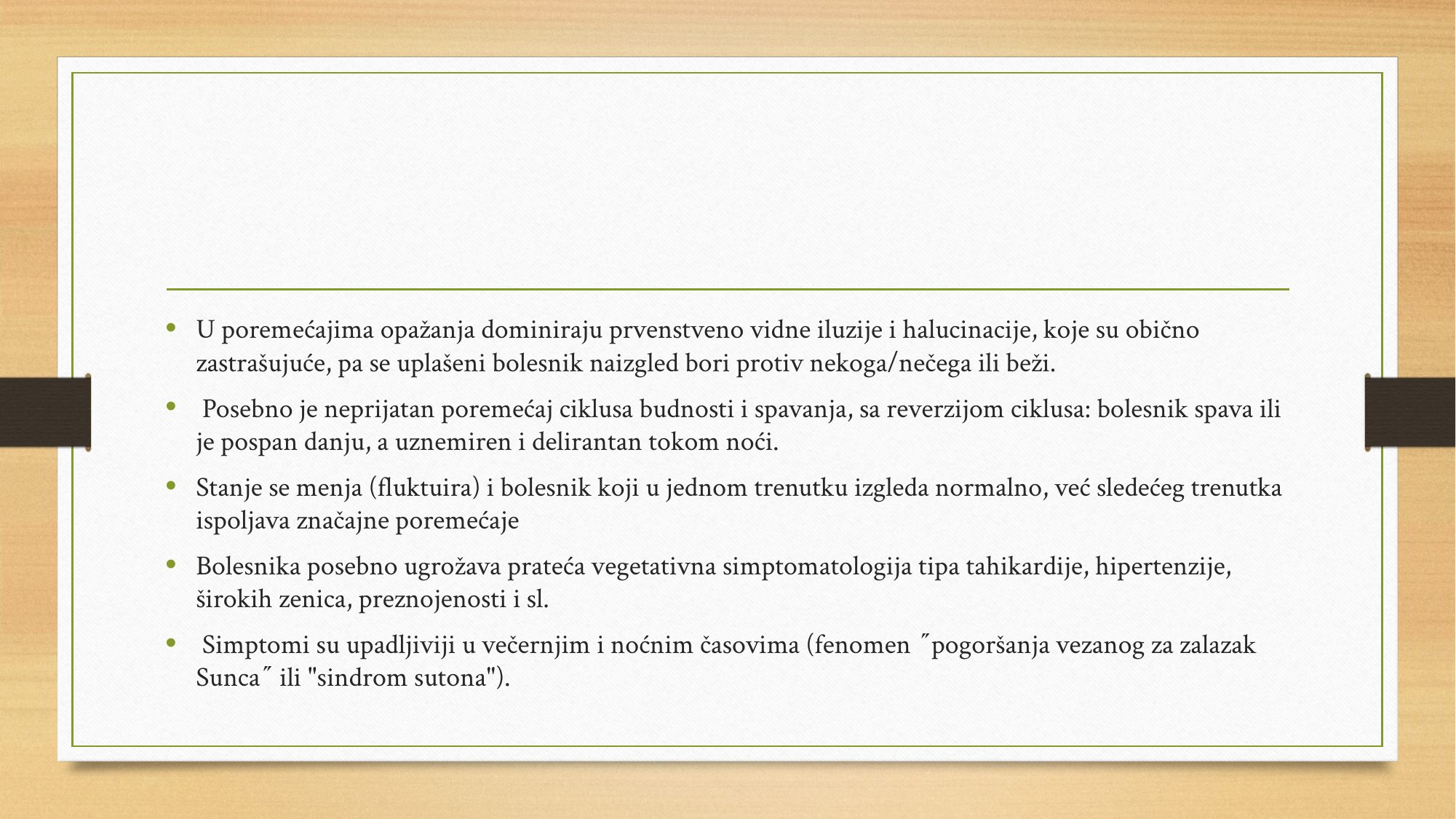

#
U poremećajima opažanja dominiraju prvenstveno vidne iluzije i halucinacije, koje su obično zastrašujuće, pa se uplašeni bolesnik naizgled bori protiv nekoga/nečega ili beži.
 Posebno je neprijatan poremećaj ciklusa budnosti i spavanja, sa reverzijom ciklusa: bolesnik spava ili je pospan danju, a uznemiren i delirantan tokom noći.
Stanje se menja (fluktuira) i bolesnik koji u jednom trenutku izgleda normalno, već sledećeg trenutka ispoljava značajne poremećaje
Bolesnika posebno ugrožava prateća vegetativna simptomatologija tipa tahikardije, hipertenzije, širokih zenica, preznojenosti i sl.
 Simptomi su upadljiviji u večernjim i noćnim časovima (fenomen ″pogoršanja vezanog za zalazak Sunca″ ili "sindrom sutona").